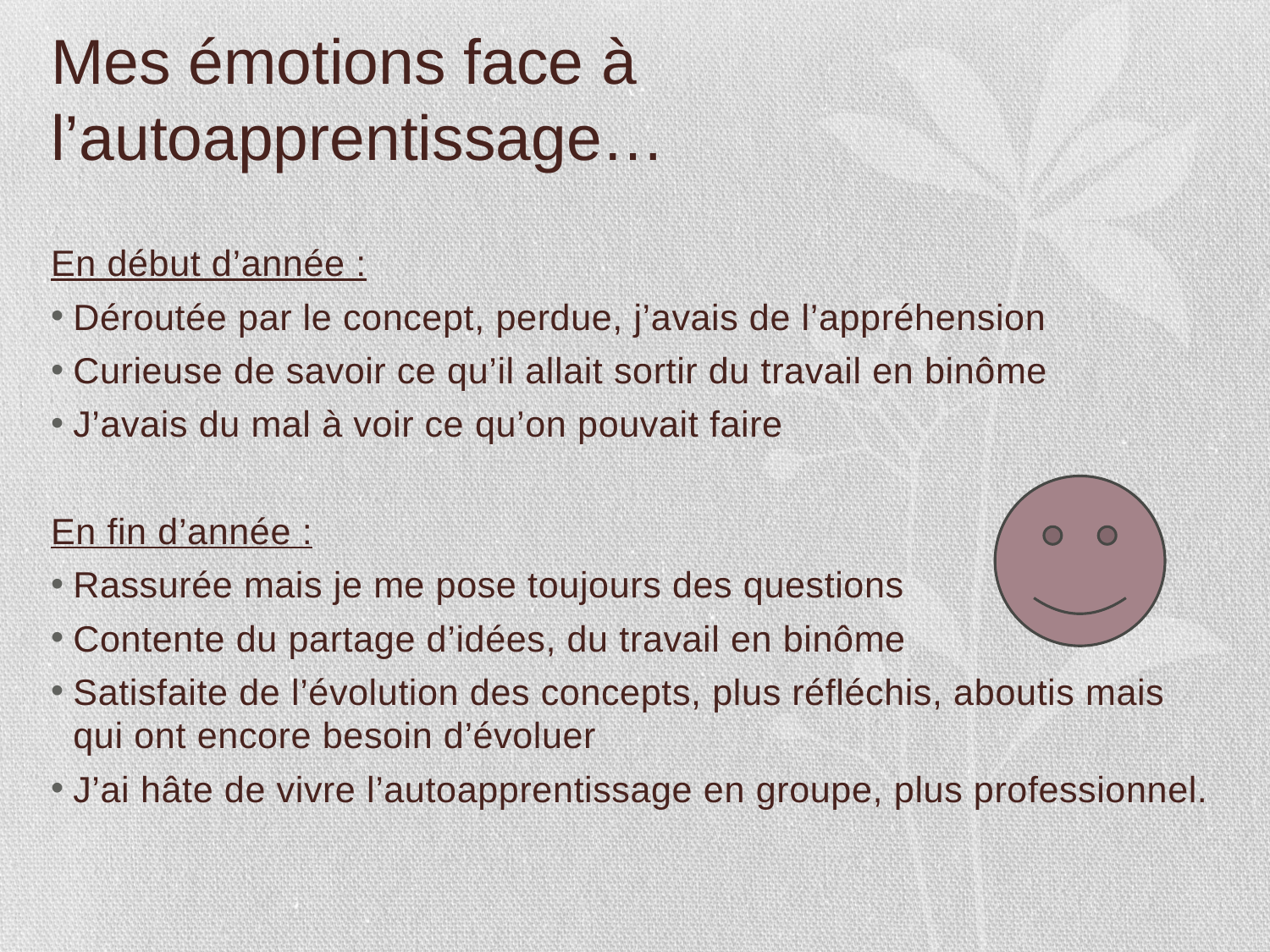

# Mes émotions face à l’autoapprentissage…

En début d’année :
Déroutée par le concept, perdue, j’avais de l’appréhension
Curieuse de savoir ce qu’il allait sortir du travail en binôme
J’avais du mal à voir ce qu’on pouvait faire

En fin d’année :
Rassurée mais je me pose toujours des questions
Contente du partage d’idées, du travail en binôme
Satisfaite de l’évolution des concepts, plus réfléchis, aboutis mais qui ont encore besoin d’évoluer
J’ai hâte de vivre l’autoapprentissage en groupe, plus professionnel.